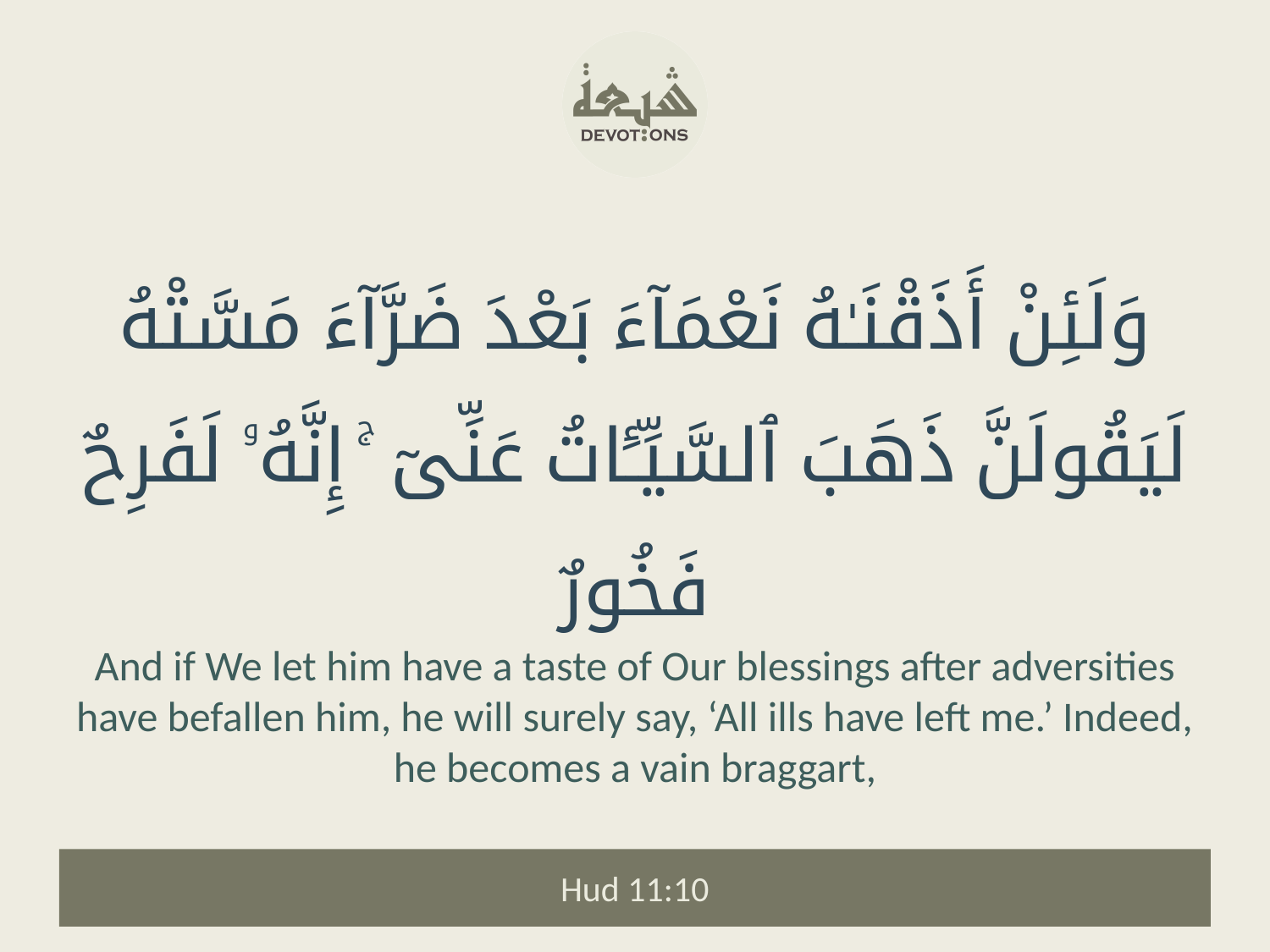

وَلَئِنْ أَذَقْنَـٰهُ نَعْمَآءَ بَعْدَ ضَرَّآءَ مَسَّتْهُ لَيَقُولَنَّ ذَهَبَ ٱلسَّيِّـَٔاتُ عَنِّىٓ ۚ إِنَّهُۥ لَفَرِحٌ فَخُورٌ
And if We let him have a taste of Our blessings after adversities have befallen him, he will surely say, ‘All ills have left me.’ Indeed, he becomes a vain braggart,
Hud 11:10